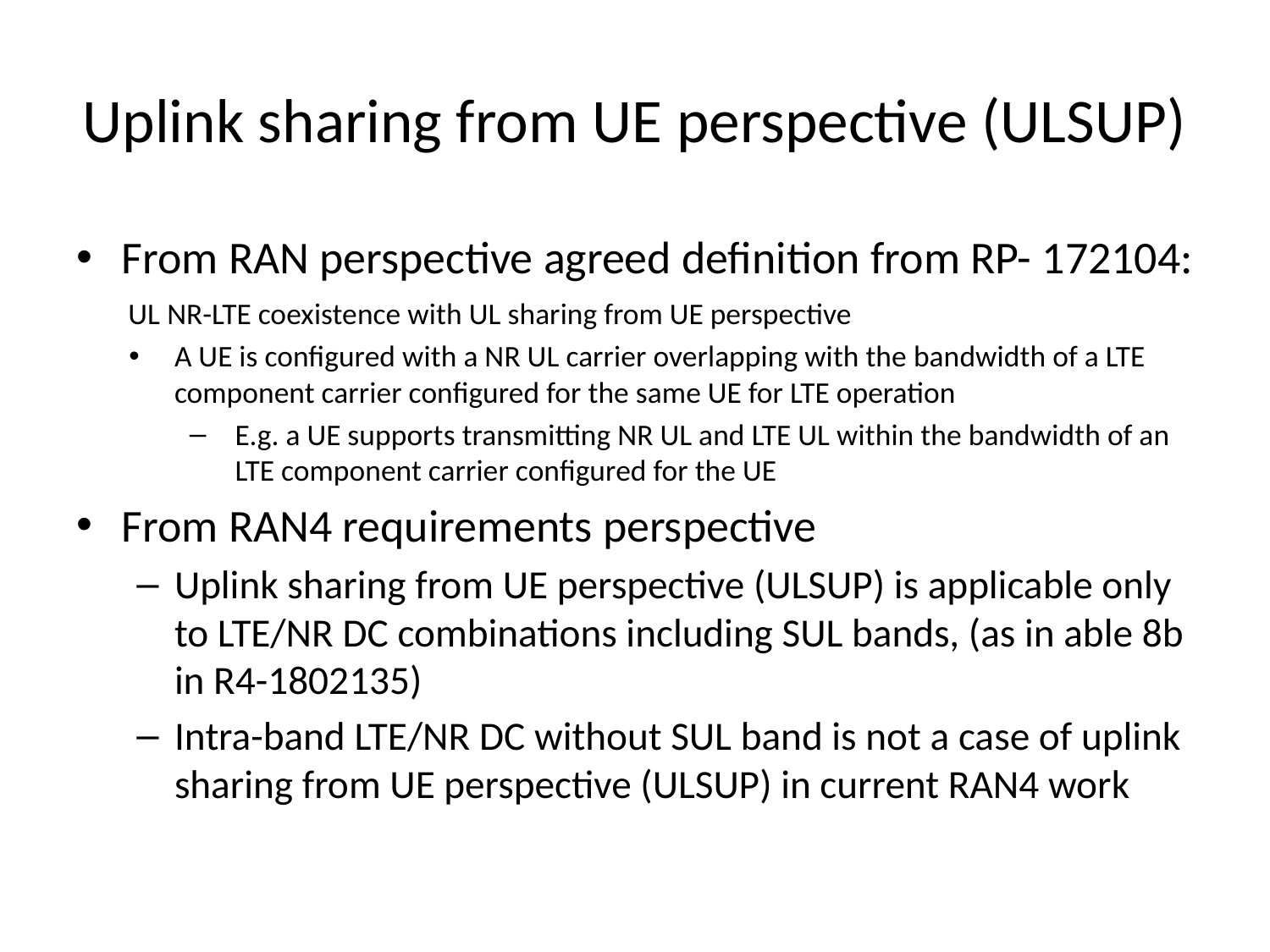

# Uplink sharing from UE perspective (ULSUP)
From RAN perspective agreed definition from RP- 172104:
      UL NR-LTE coexistence with UL sharing from UE perspective
A UE is configured with a NR UL carrier overlapping with the bandwidth of a LTE component carrier configured for the same UE for LTE operation
E.g. a UE supports transmitting NR UL and LTE UL within the bandwidth of an LTE component carrier configured for the UE
From RAN4 requirements perspective
Uplink sharing from UE perspective (ULSUP) is applicable only to LTE/NR DC combinations including SUL bands, (as in able 8b in R4-1802135)
Intra-band LTE/NR DC without SUL band is not a case of uplink sharing from UE perspective (ULSUP) in current RAN4 work